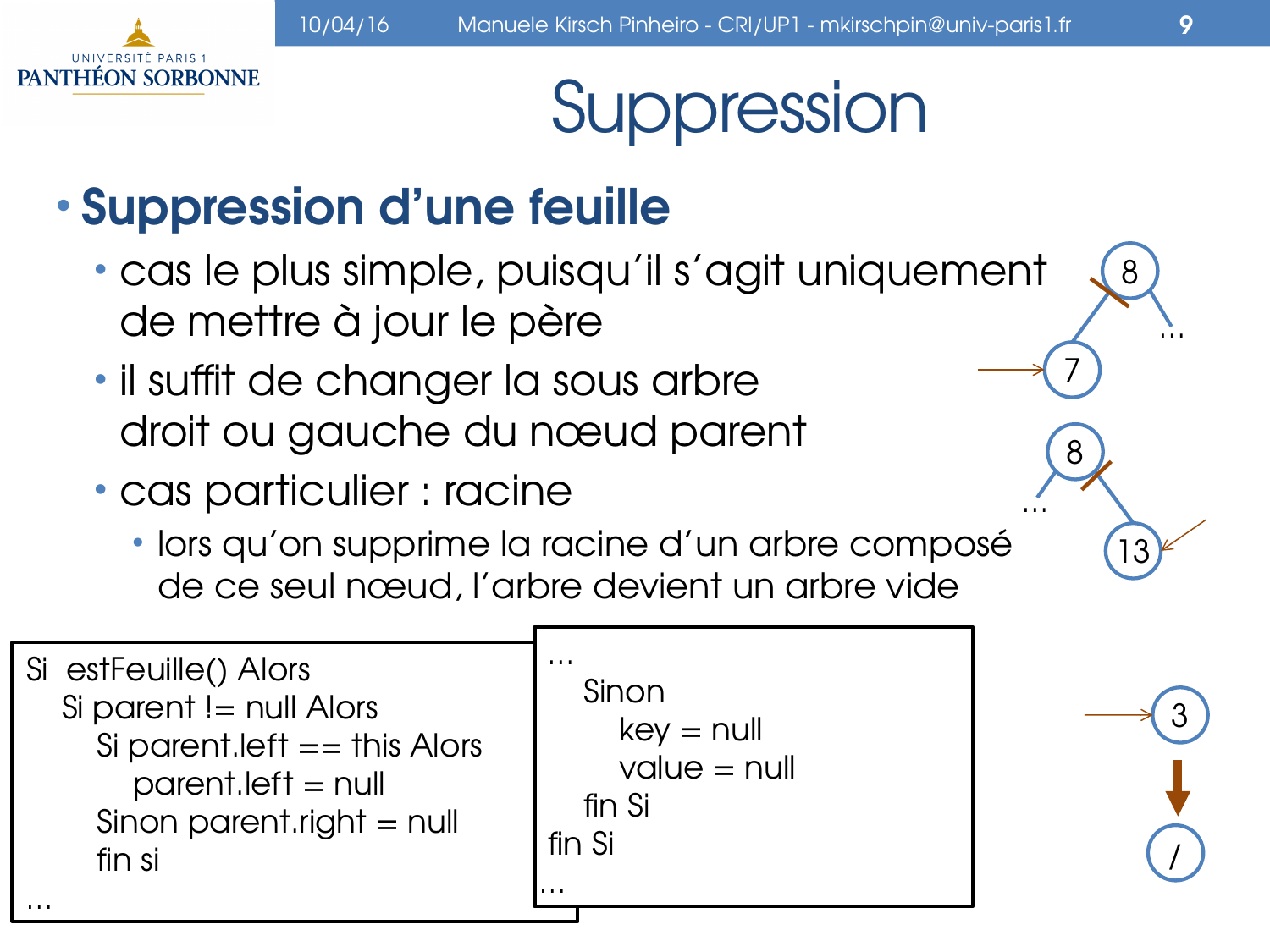

10/04/16
Manuele Kirsch Pinheiro - CRI/UP1 - mkirschpin@univ-paris1.fr
9
# Suppression
Suppression d’une feuille
cas le plus simple, puisqu’il s’agit uniquement
de mettre à jour le père
il suffit de changer la sous arbre
droit ou gauche du nœud parent
cas particulier : racine
lors qu’on supprime la racine d’un arbre composé
de ce seul nœud, l’arbre devient un arbre vide
8
…
7
8
…
13
 …
     Sinon
         key = null
         value = null
     fin Si
 fin Si
…
 Si  estFeuille() Alors
     Si parent != null Alors
         Si parent.left == this Alors
             parent.left = null
         Sinon parent.right = null
         fin si
 …
3
/